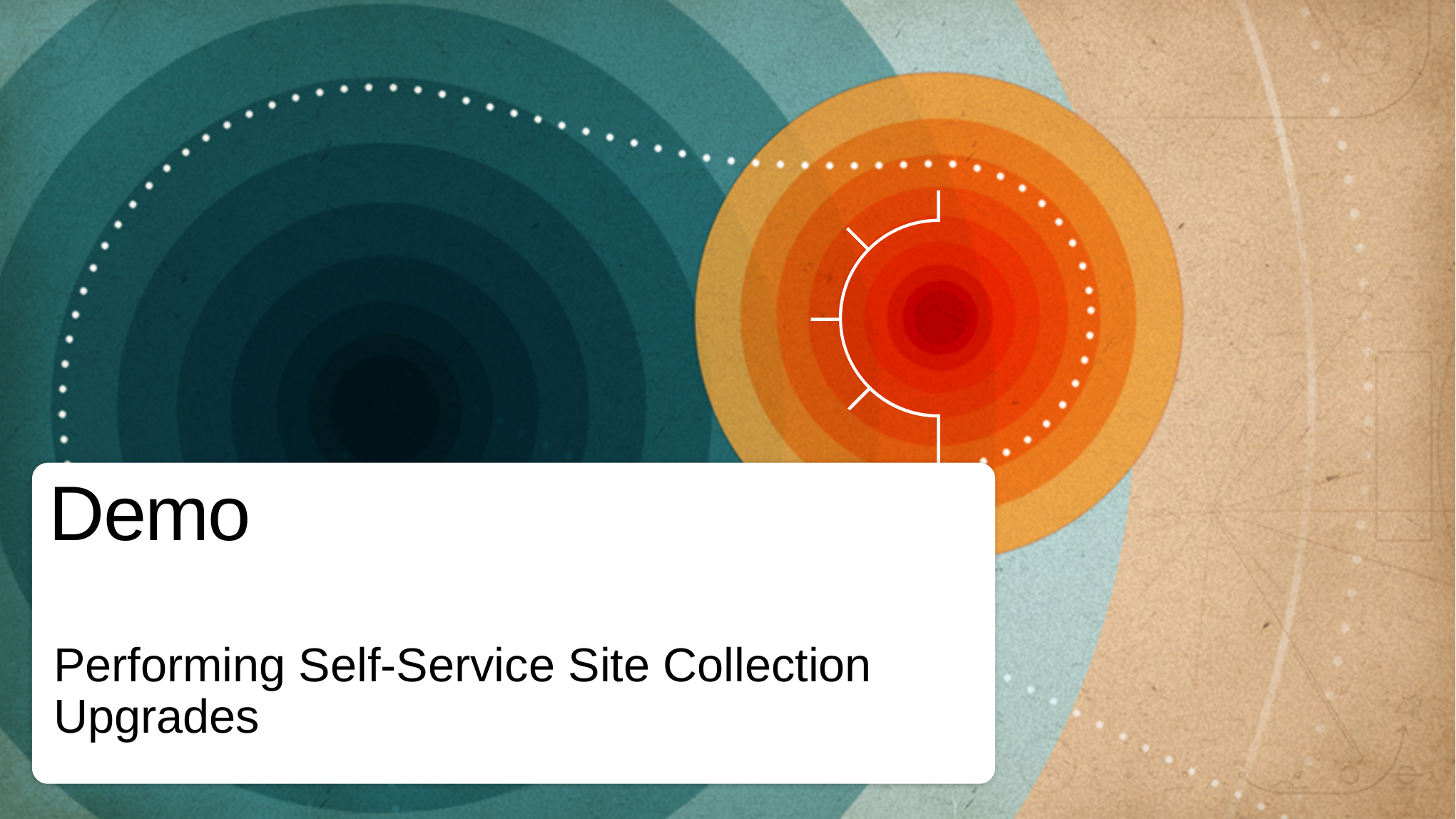

# Demo
Performing Self-Service Site Collection Upgrades